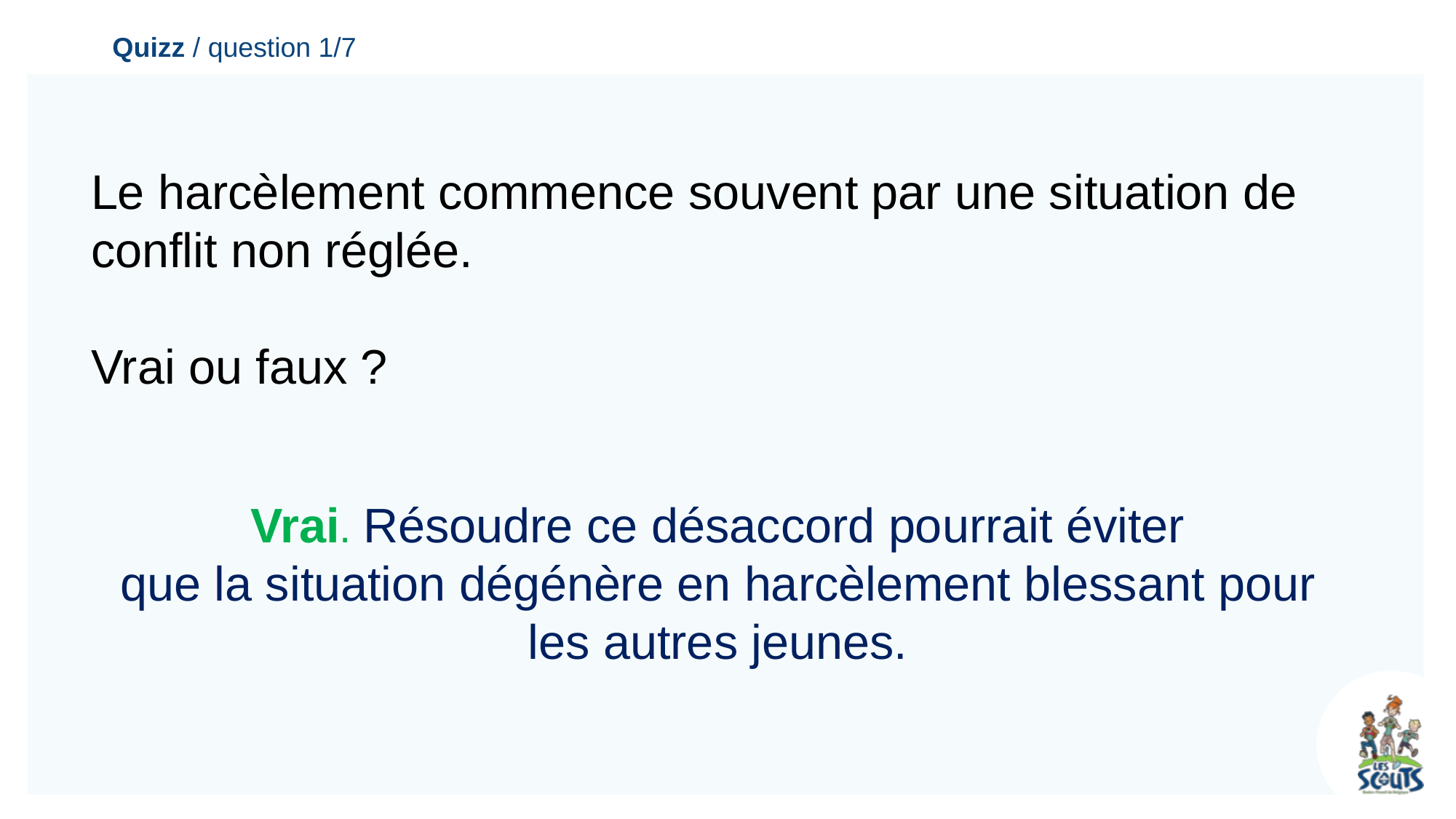

Quizz / question 1/7
Le harcèlement commence souvent par une situation de conflit non réglée.

Vrai ou faux ?
Vrai. Résoudre ce désaccord pourrait éviter
que la situation dégénère en harcèlement blessant pour les autres jeunes.